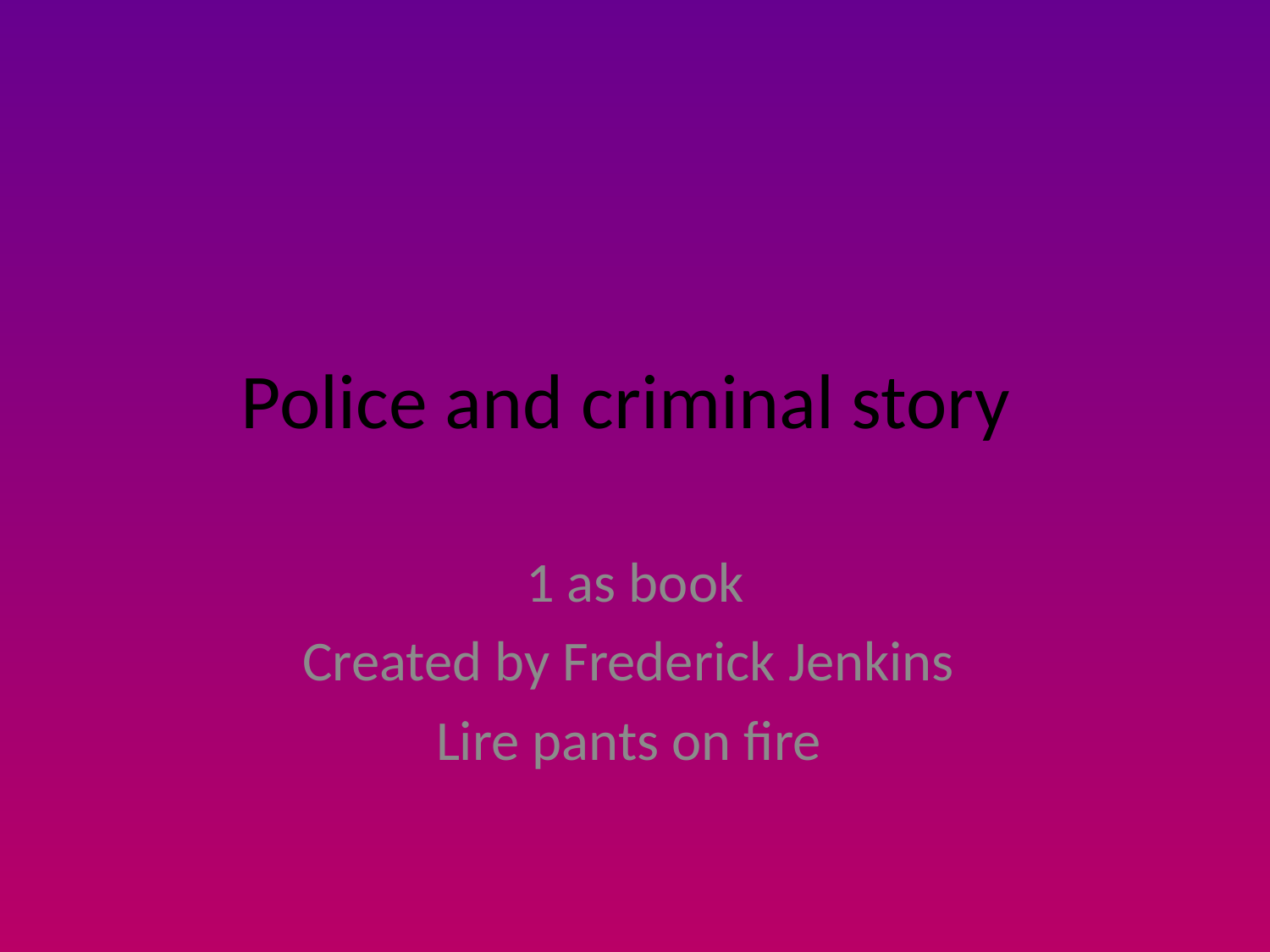

# Police and criminal story
1 as book
Created by Frederick Jenkins
Lire pants on fire